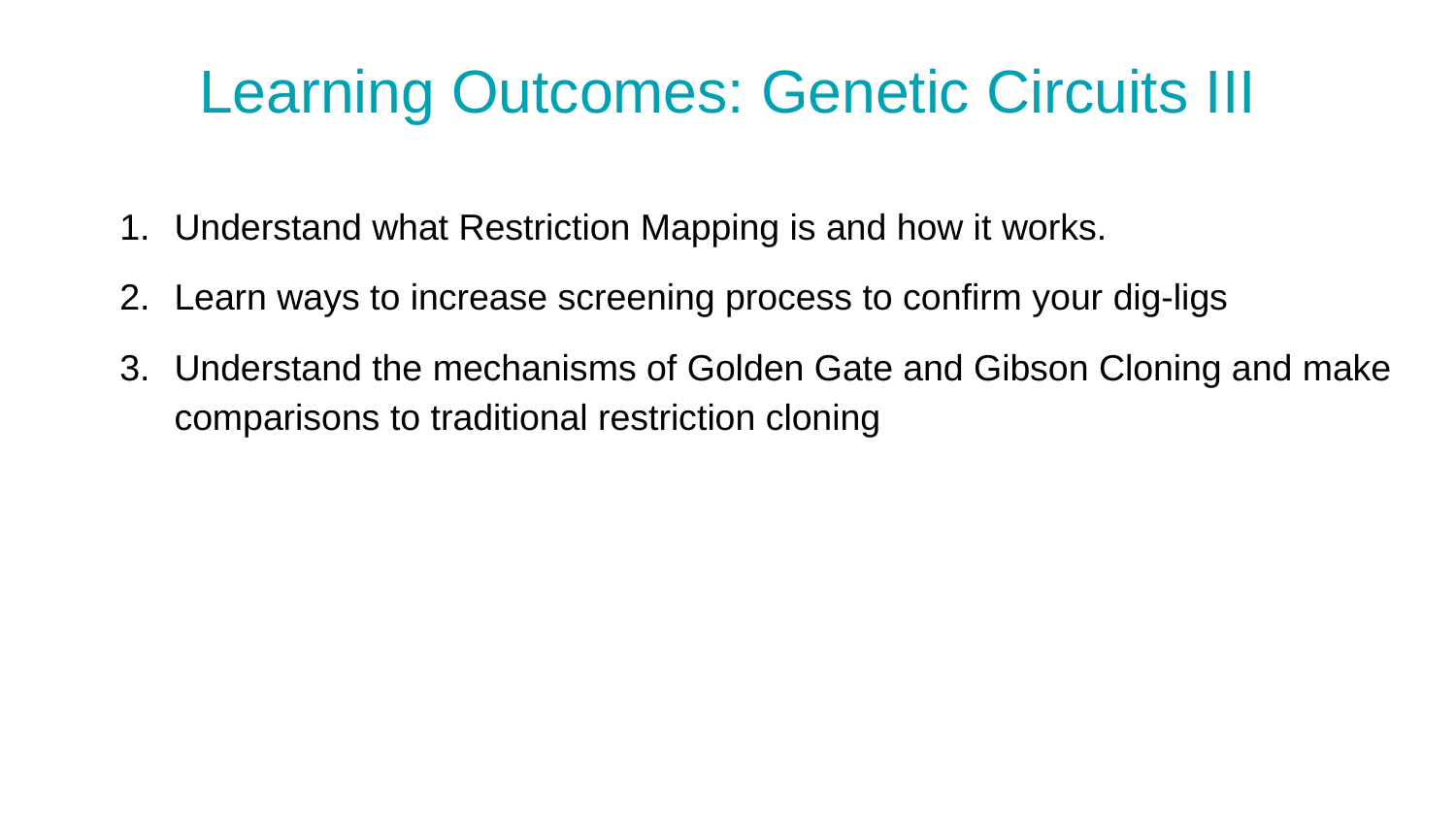

Learning Outcomes: Genetic Circuits III
Understand what Restriction Mapping is and how it works.
Learn ways to increase screening process to confirm your dig-ligs
Understand the mechanisms of Golden Gate and Gibson Cloning and make comparisons to traditional restriction cloning